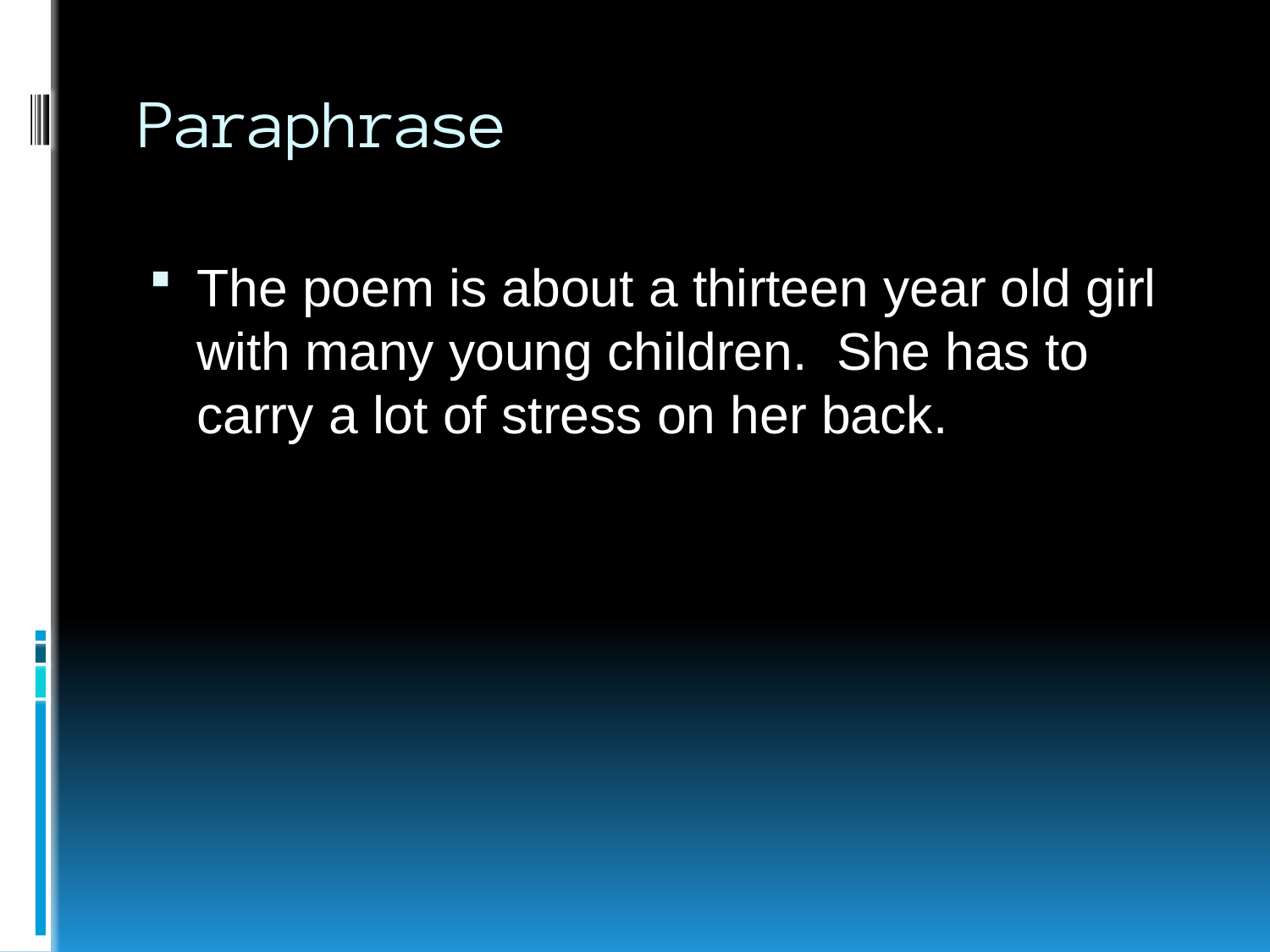

# Paraphrase
The poem is about a thirteen year old girl with many young children.  She has to carry a lot of stress on her back.